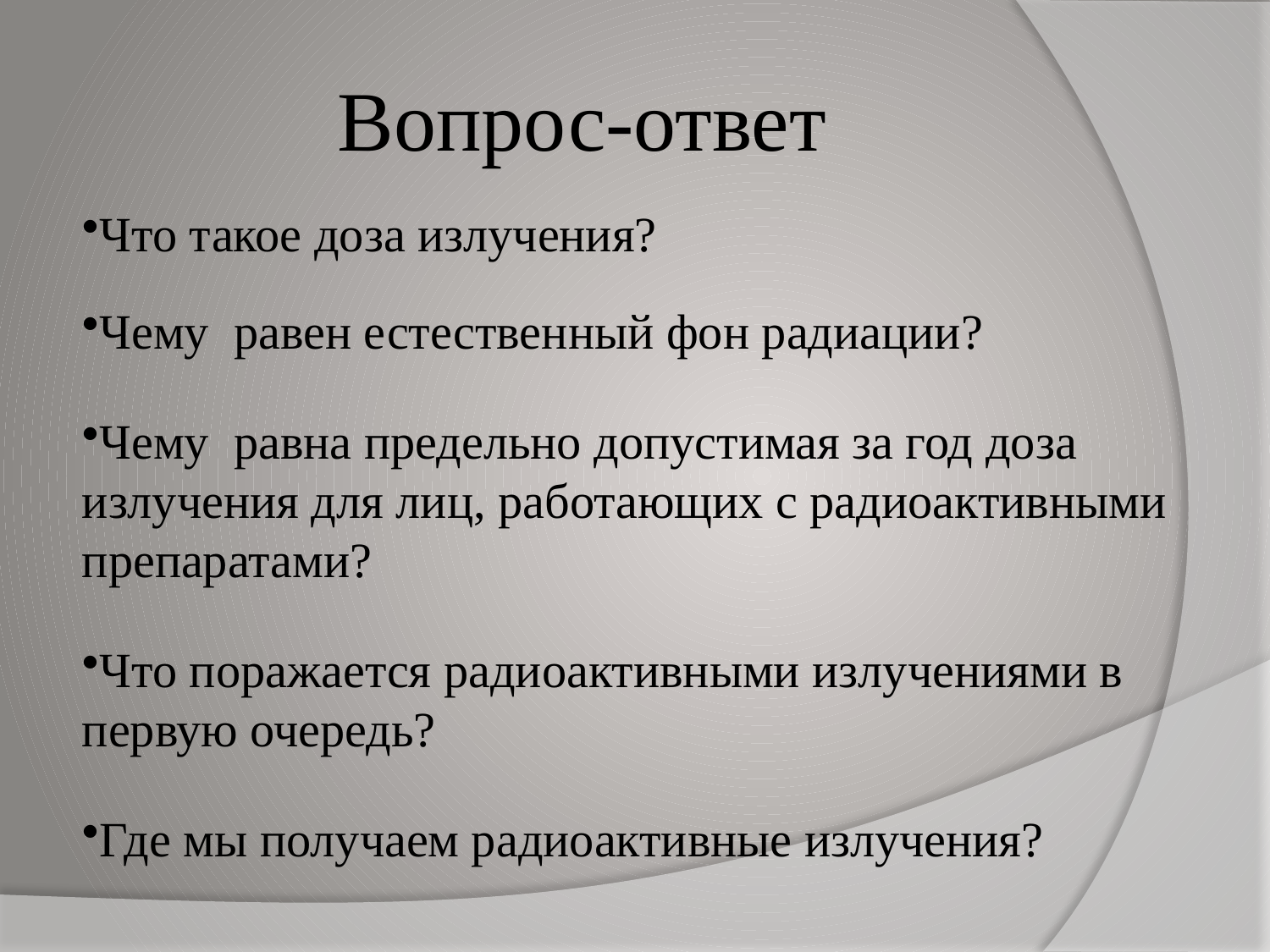

# Вопрос-ответ
Что такое доза излучения?

Чему  равен естественный фон радиации?

Чему  равна предельно допустимая за год доза излучения для лиц, работающих с радиоактивными препаратами?

Что поражается радиоактивными излучениями в первую очередь?

Где мы получаем радиоактивные излучения?